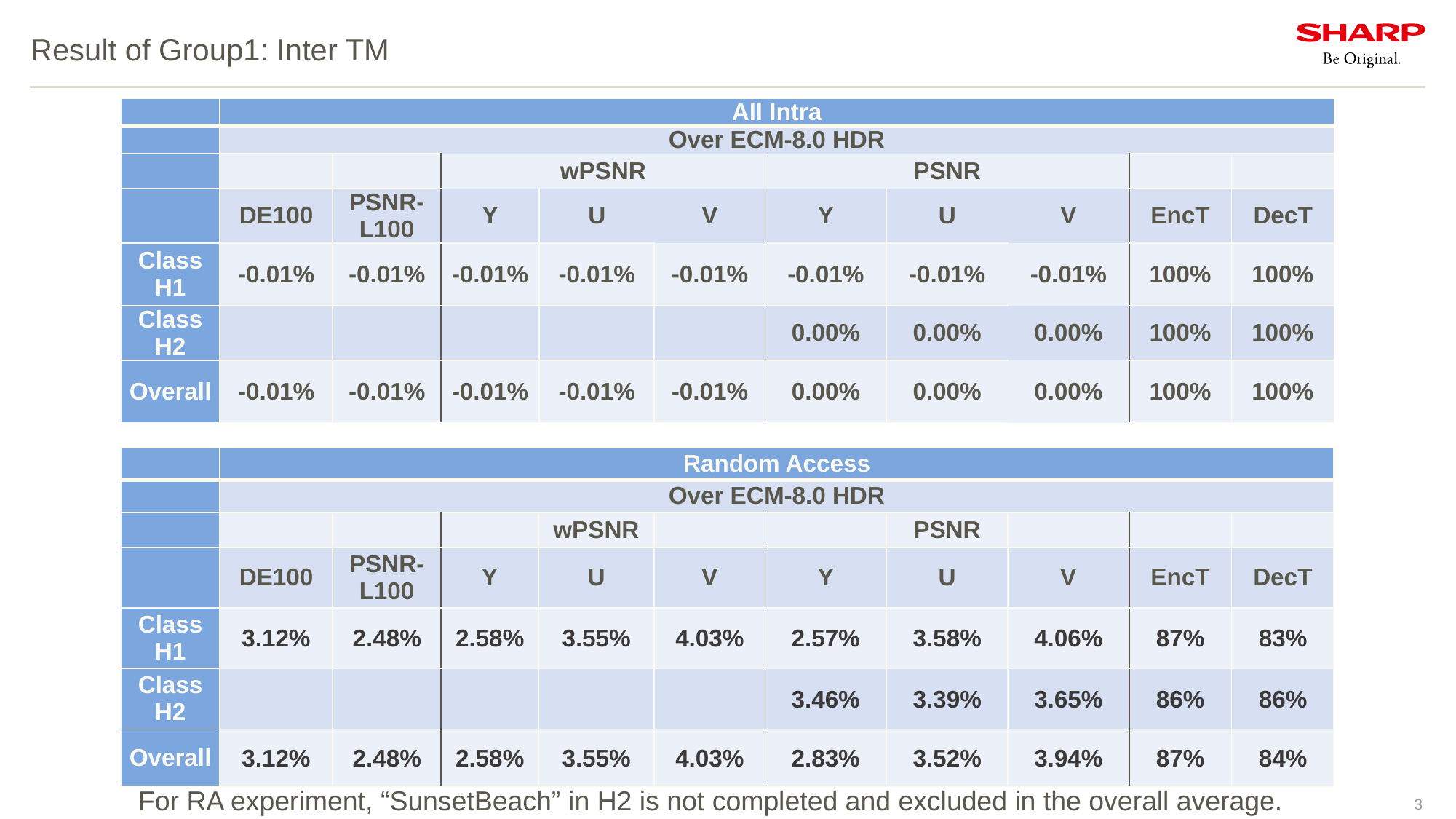

# Result of Group1: Inter TM
|  | All Intra |  |  |  |  |  |  |  |  |  |
| --- | --- | --- | --- | --- | --- | --- | --- | --- | --- | --- |
|  | Over ECM-8.0 HDR |  |  |  |  |  |  |  |  |  |
|  |  |  | wPSNR |  |  | PSNR |  |  |  |  |
|  | DE100 | PSNR-L100 | Y | U | V | Y | U | V | EncT | DecT |
| Class H1 | -0.01% | -0.01% | -0.01% | -0.01% | -0.01% | -0.01% | -0.01% | -0.01% | 100% | 100% |
| Class H2 |  |  |  |  |  | 0.00% | 0.00% | 0.00% | 100% | 100% |
| Overall | -0.01% | -0.01% | -0.01% | -0.01% | -0.01% | 0.00% | 0.00% | 0.00% | 100% | 100% |
|  | Random Access |  |  |  |  |  |  |  |  |  |
| --- | --- | --- | --- | --- | --- | --- | --- | --- | --- | --- |
|  | Over ECM-8.0 HDR |  |  |  |  |  |  |  |  |  |
|  |  |  |  | wPSNR |  |  | PSNR |  |  |  |
|  | DE100 | PSNR-L100 | Y | U | V | Y | U | V | EncT | DecT |
| Class H1 | 3.12% | 2.48% | 2.58% | 3.55% | 4.03% | 2.57% | 3.58% | 4.06% | 87% | 83% |
| Class H2 |  |  |  |  |  | 3.46% | 3.39% | 3.65% | 86% | 86% |
| Overall | 3.12% | 2.48% | 2.58% | 3.55% | 4.03% | 2.83% | 3.52% | 3.94% | 87% | 84% |
For RA experiment, “SunsetBeach” in H2 is not completed and excluded in the overall average.
3